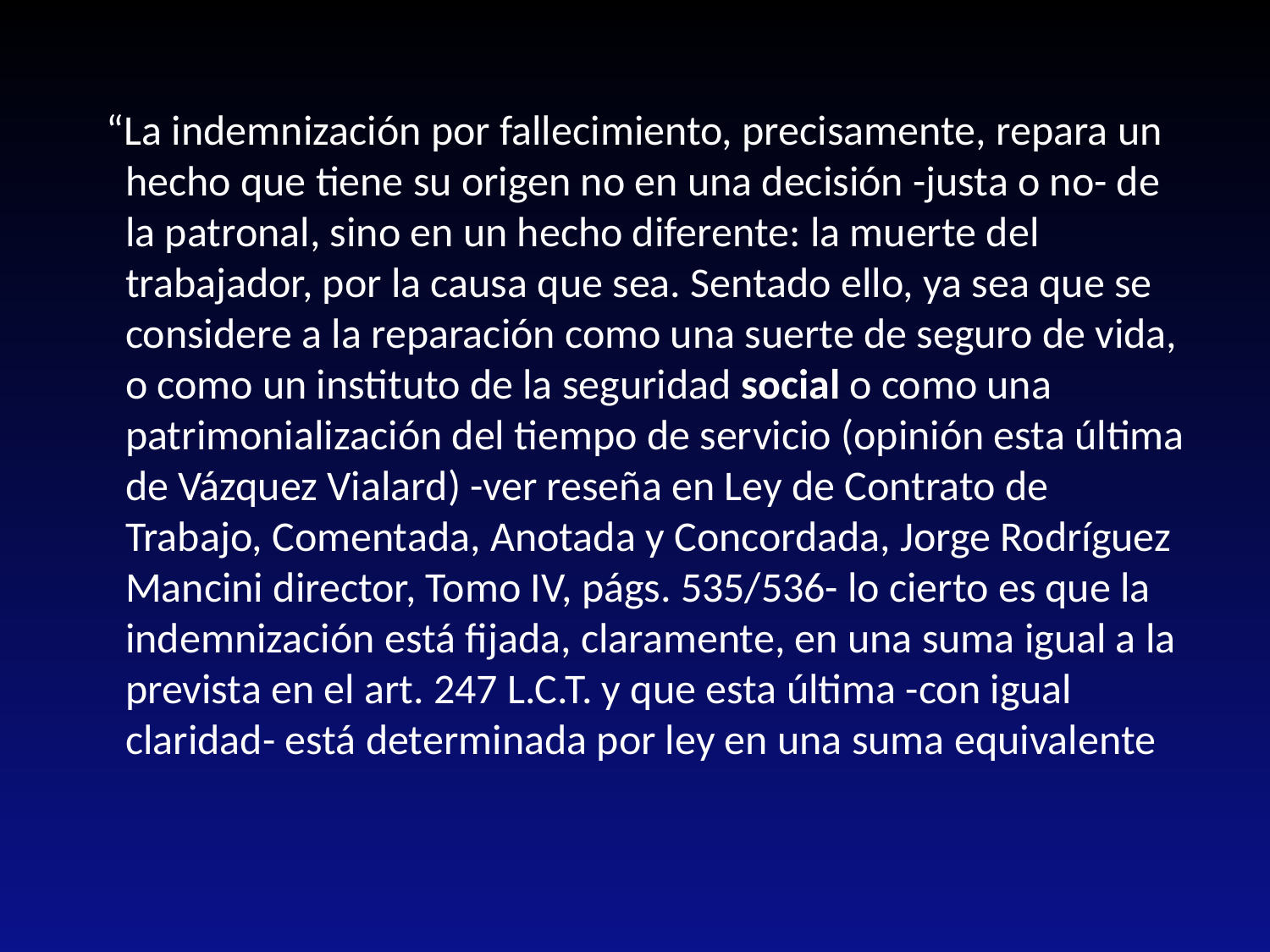

“La indemnización por fallecimiento, precisamente, repara un hecho que tiene su origen no en una decisión -justa o no- de la patronal, sino en un hecho diferente: la muerte del trabajador, por la causa que sea. Sentado ello, ya sea que se considere a la reparación como una suerte de seguro de vida, o como un instituto de la seguridad social o como una patrimonialización del tiempo de servicio (opinión esta última de Vázquez Vialard) -ver reseña en Ley de Contrato de Trabajo, Comentada, Anotada y Concordada, Jorge Rodríguez Mancini director, Tomo IV, págs. 535/536- lo cierto es que la indemnización está fijada, claramente, en una suma igual a la prevista en el art. 247 L.C.T. y que esta última -con igual claridad- está determinada por ley en una suma equivalente